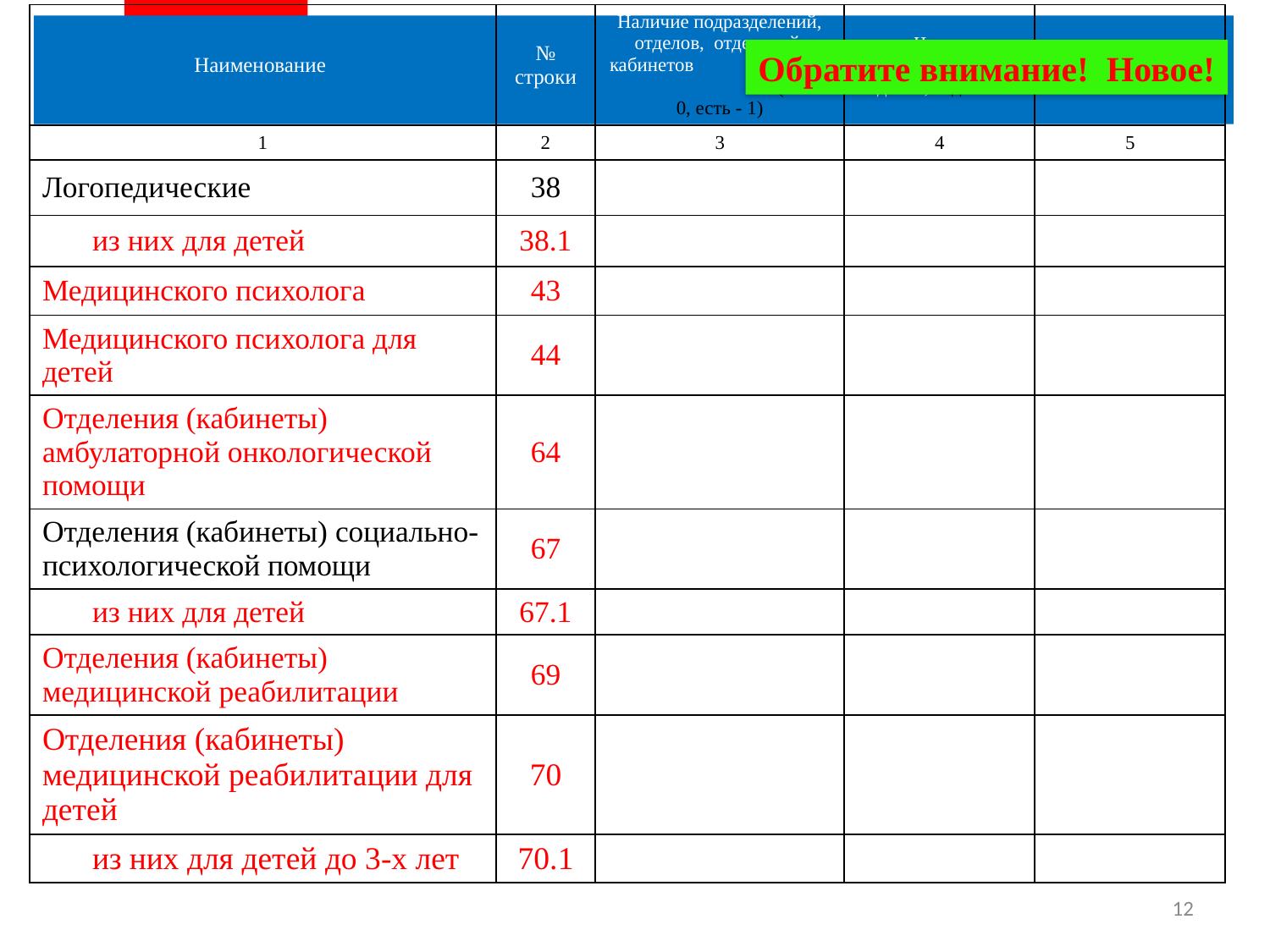

| Наименование | № строки | Наличие подразделений, отделов, отделений, кабинетов (нет – 0, есть - 1) | Число подразделений, отделов, отделений | Число кабинетов |
| --- | --- | --- | --- | --- |
| 1 | 2 | 3 | 4 | 5 |
| Логопедические | 38 |  |  |  |
| из них для детей | 38.1 |  |  |  |
| Медицинского психолога | 43 |  |  |  |
| Медицинского психолога для детей | 44 |  |  |  |
| Отделения (кабинеты) амбулаторной онкологической помощи | 64 |  |  |  |
| Отделения (кабинеты) социально-психологической помощи | 67 |  |  |  |
| из них для детей | 67.1 |  |  |  |
| Отделения (кабинеты) медицинской реабилитации | 69 |  |  |  |
| Отделения (кабинеты) медицинской реабилитации для детей | 70 |  |  |  |
| из них для детей до 3-х лет | 70.1 |  |  |  |

Обратите внимание!  Новое!
12